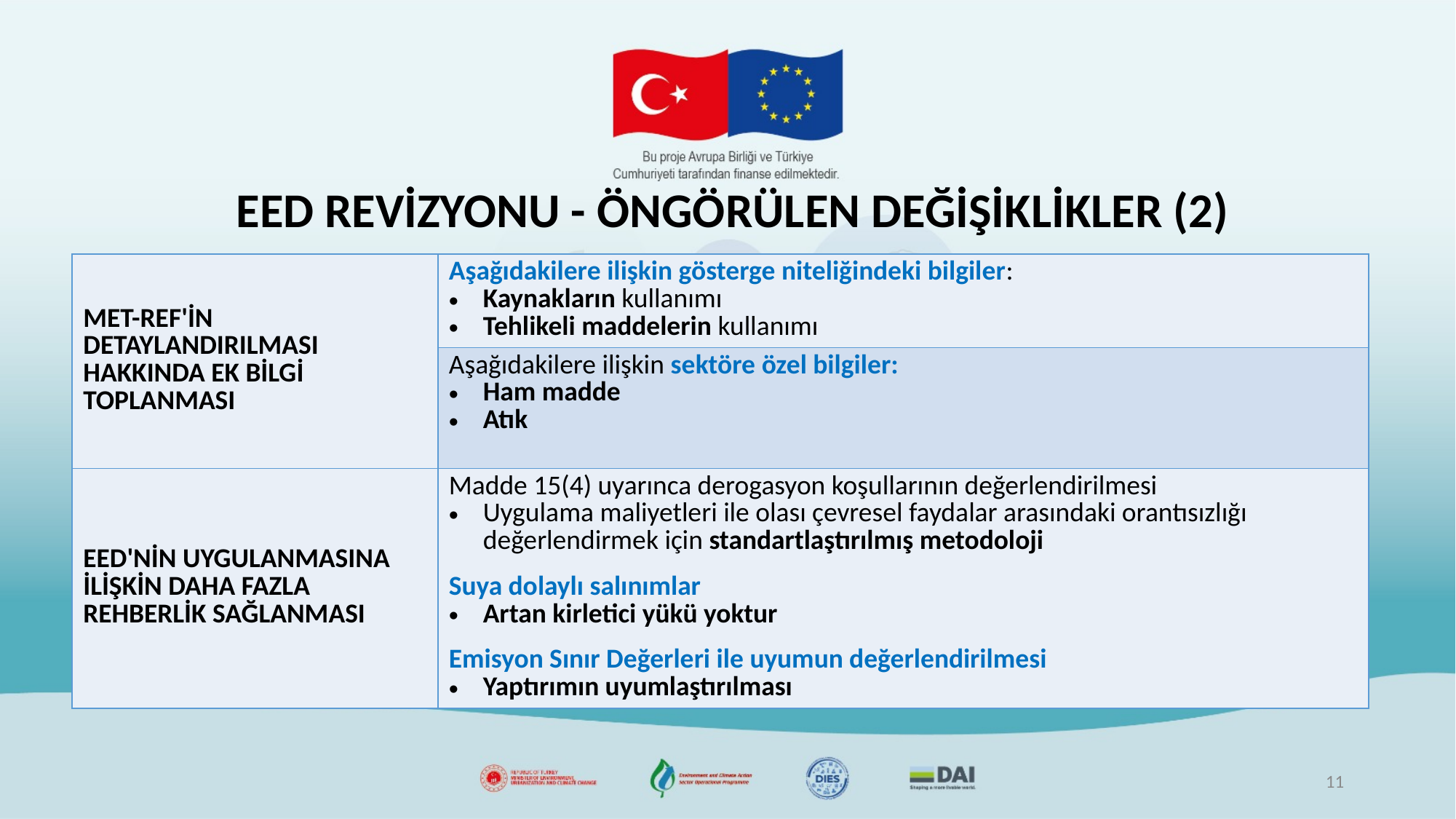

# EED REVİZYONU - ÖNGÖRÜLEN DEĞİŞİKLİKLER (2)
| MET-REF'İN DETAYLANDIRILMASI HAKKINDA EK BİLGİ TOPLANMASI | Aşağıdakilere ilişkin gösterge niteliğindeki bilgiler: Kaynakların kullanımı Tehlikeli maddelerin kullanımı |
| --- | --- |
|  | Aşağıdakilere ilişkin sektöre özel bilgiler: Ham madde Atık |
| EED'NİN UYGULANMASINA İLİŞKİN DAHA FAZLA REHBERLİK SAĞLANMASI | Madde 15(4) uyarınca derogasyon koşullarının değerlendirilmesi Uygulama maliyetleri ile olası çevresel faydalar arasındaki orantısızlığı değerlendirmek için standartlaştırılmış metodoloji Suya dolaylı salınımlar Artan kirletici yükü yoktur Emisyon Sınır Değerleri ile uyumun değerlendirilmesi Yaptırımın uyumlaştırılması |

11